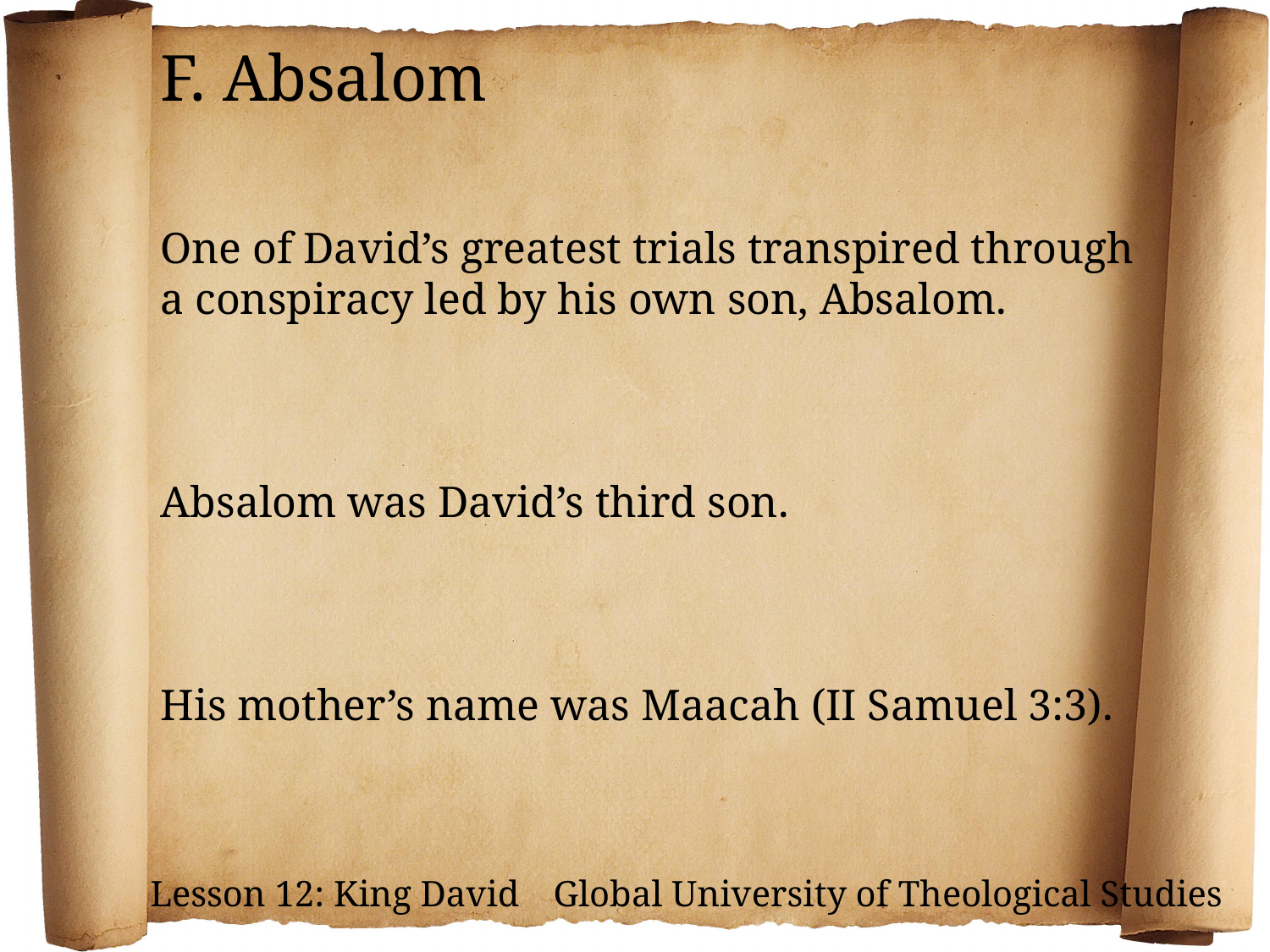

F. Absalom
One of David’s greatest trials transpired through a conspiracy led by his own son, Absalom.

Absalom was David’s third son.

His mother’s name was Maacah (II Samuel 3:3).
Lesson 12: King David    Global University of Theological Studies